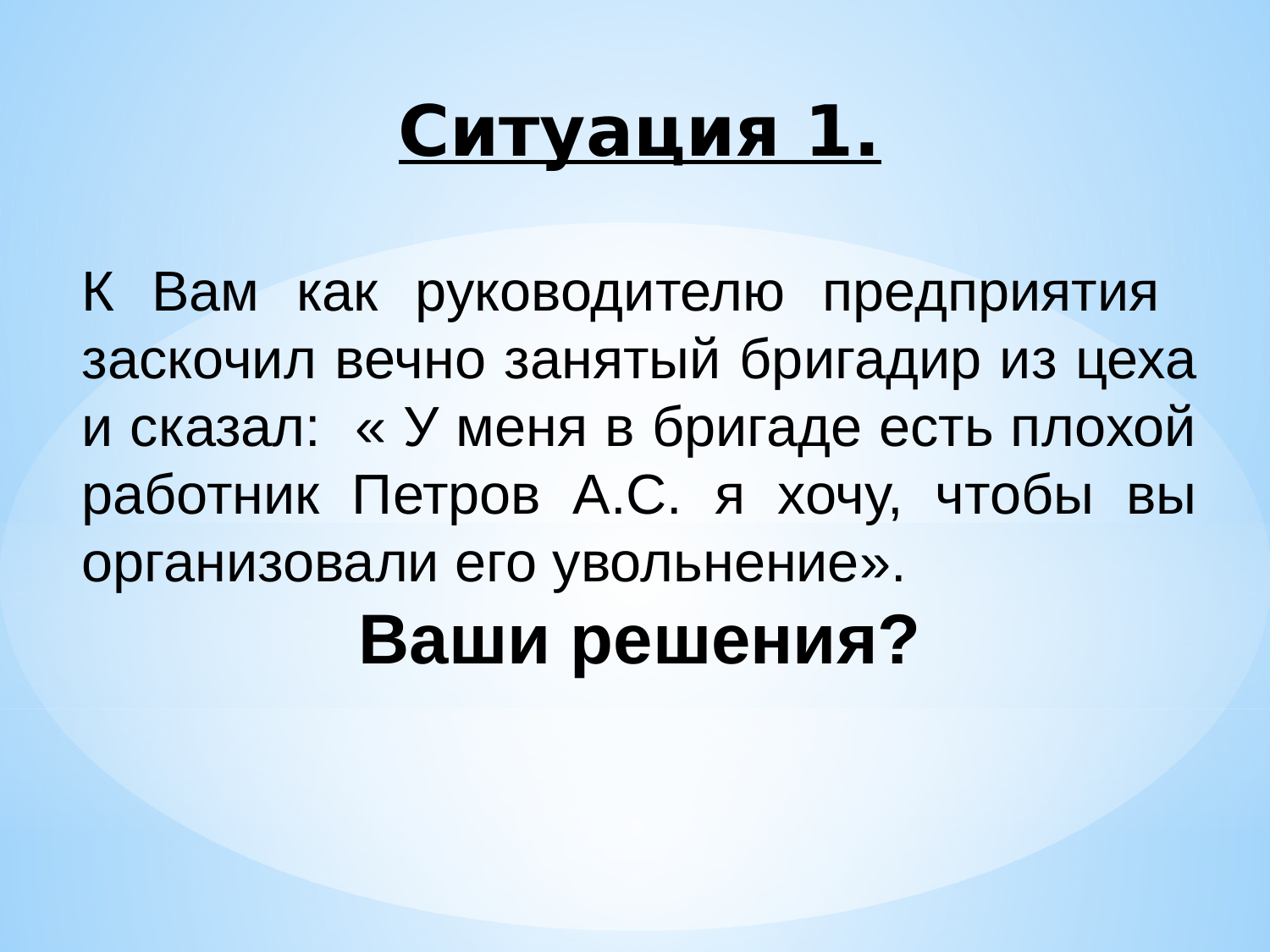

Ситуация 1.

К Вам как руководителю предприятия  заскочил вечно занятый бригадир из цеха и сказал:  « У меня в бригаде есть плохой работник Петров А.С. я хочу, чтобы вы организовали его увольнение».
Ваши решения?